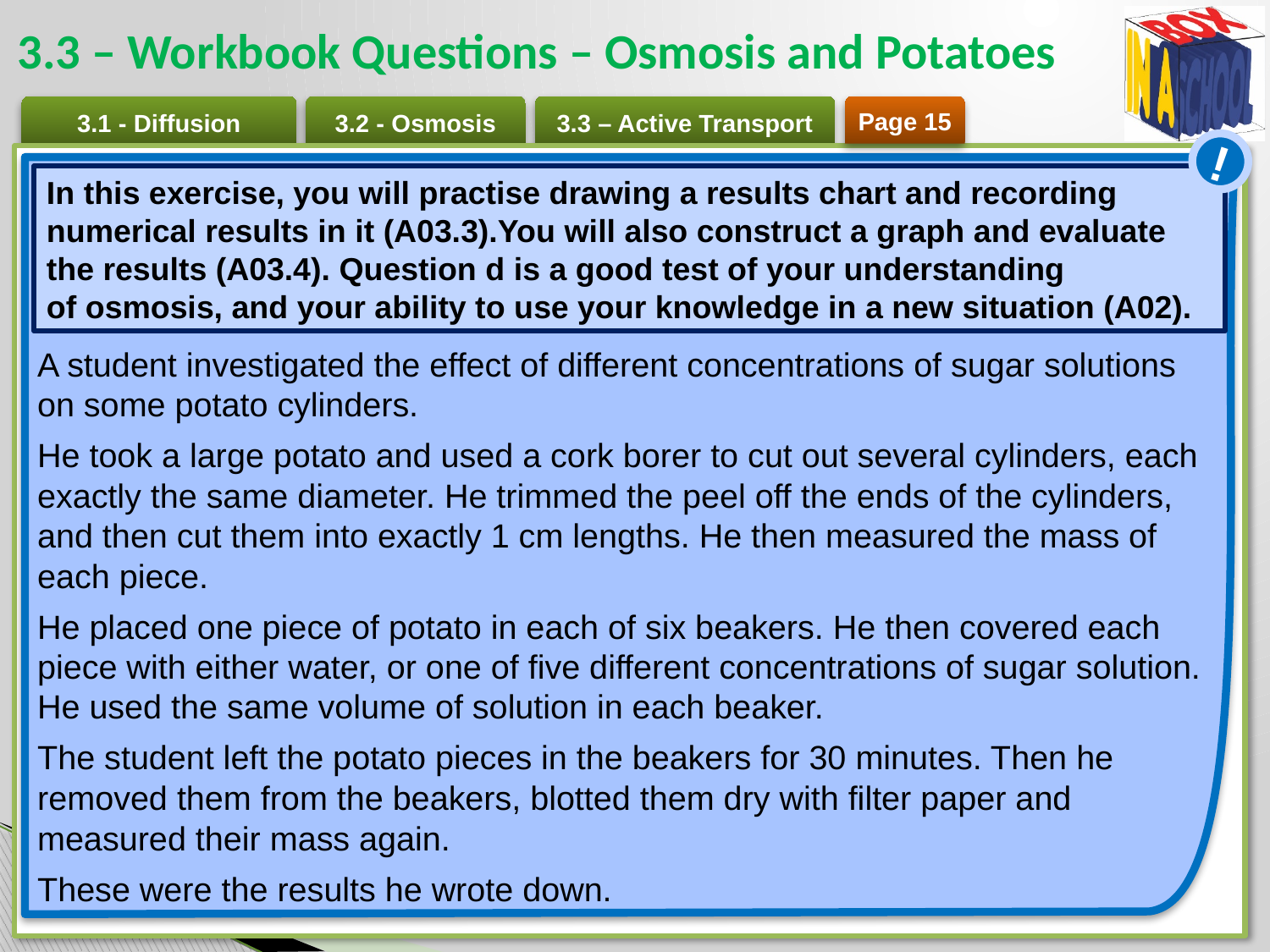

# 3.3 – Workbook Questions – Osmosis and Potatoes
Page 15
!

A student investigated the effect of different concentrations of sugar solutions on some potato cylinders.
He took a large potato and used a cork borer to cut out several cylinders, each exactly the same diameter. He trimmed the peel off the ends of the cylinders, and then cut them into exactly 1 cm lengths. He then measured the mass of each piece.
He placed one piece of potato in each of six beakers. He then covered each piece with either water, or one of five different concentrations of sugar solution. He used the same volume of solution in each beaker.
The student left the potato pieces in the beakers for 30 minutes. Then he removed them from the beakers, blotted them dry with filter paper and measured their mass again.
These were the results he wrote down.
In this exercise, you will practise drawing a results chart and recording numerical results in it (A03.3).You will also construct a graph and evaluate the results (A03.4). Question d is a good test of your understanding
of osmosis, and your ability to use your knowledge in a new situation (A02).